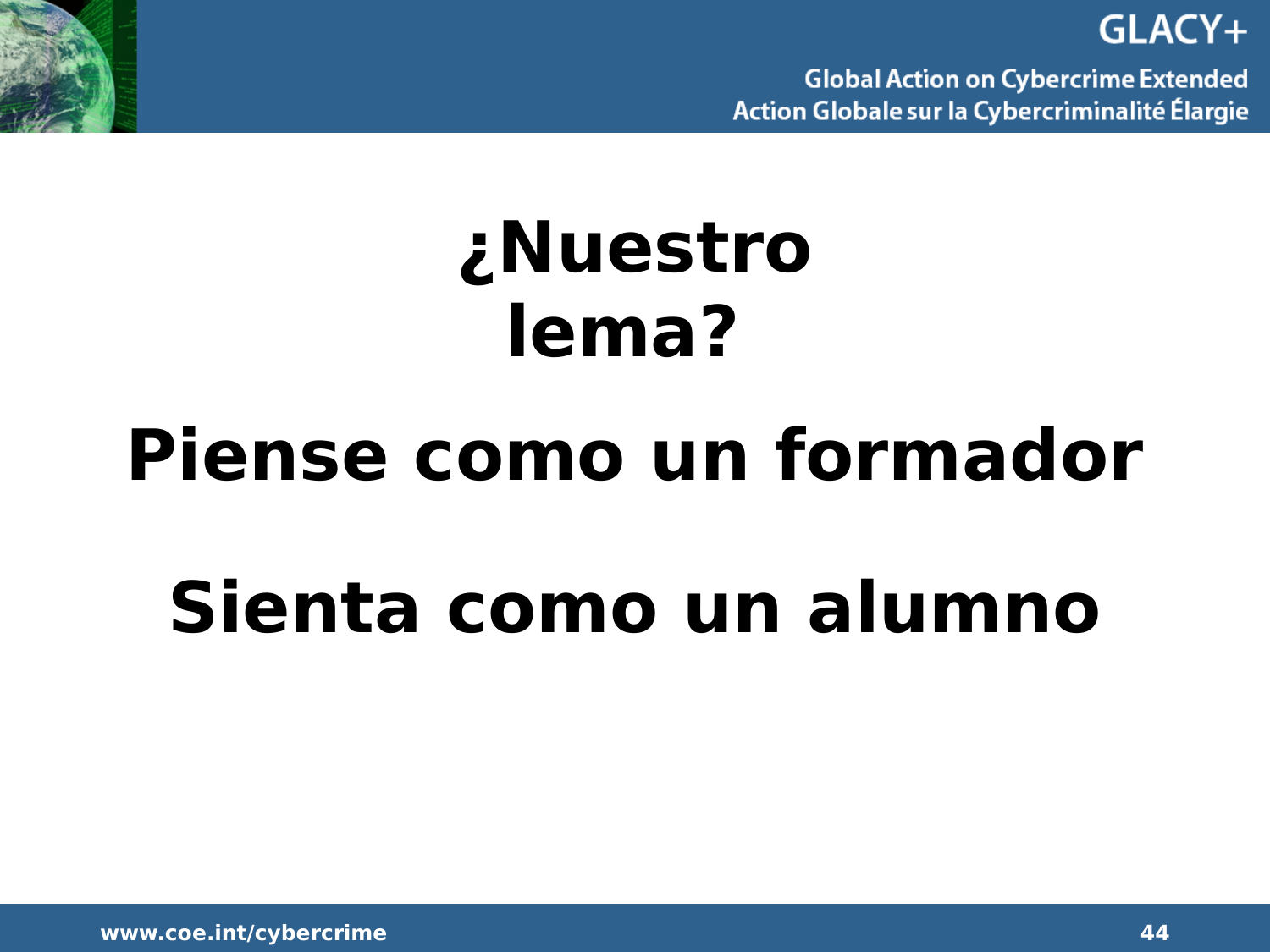

¿Nuestro lema?
# Piense como un formador Sienta como un alumno
www.coe.int/cybercrime
44